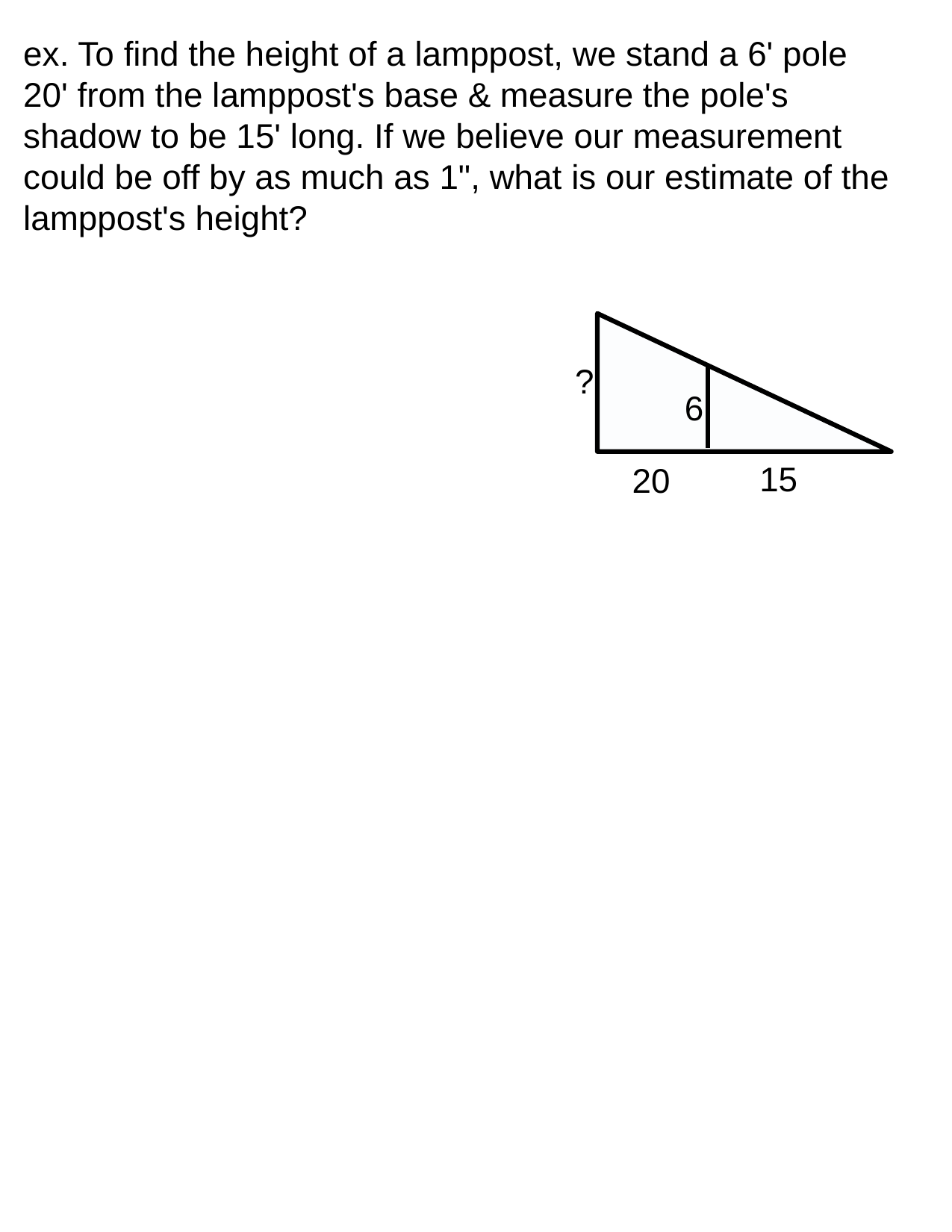

ex. To find the height of a lamppost, we stand a 6' pole 20' from the lamppost's base & measure the pole's shadow to be 15' long. If we believe our measurement could be off by as much as 1", what is our estimate of the lamppost's height?

?
6
15
20